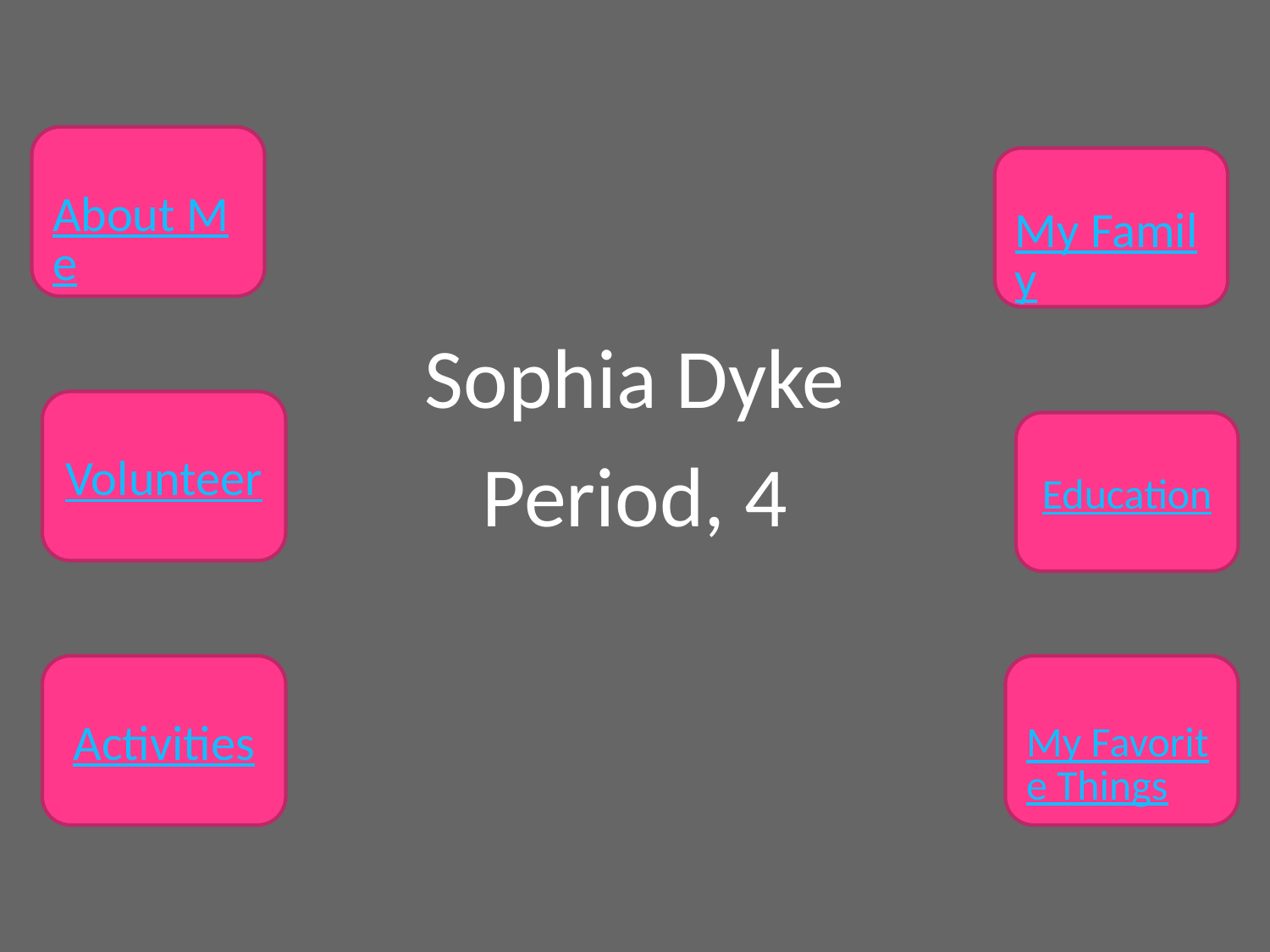

About Me
My Family
#
Sophia Dyke
Period, 4
Volunteer
Education
Activities
My Favorite Things